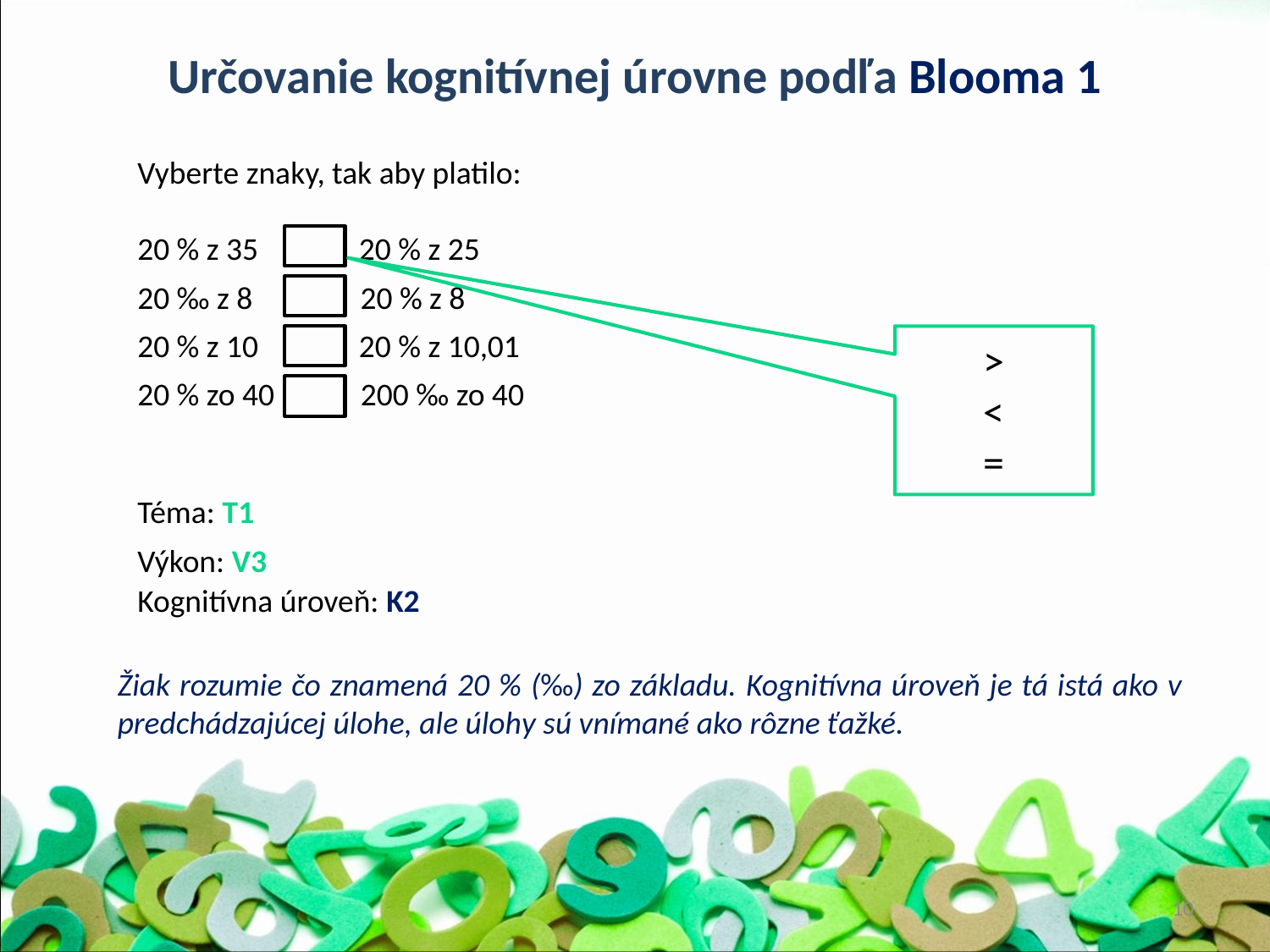

Určovanie kognitívnej úrovne podľa Blooma 1
Vyberte znaky, tak aby platilo:

20 % z 35              20 % z 25
20 ‰ z 8               20 % z 8
20 % z 10              20 % z 10,01
20 % zo 40            200 ‰ zo 40

>
<
=

Téma: T1
Výkon: V3
Kognitívna úroveň: K2
Žiak rozumie čo znamená 20 % (‰) zo základu. Kognitívna úroveň je tá istá ako v predchádzajúcej úlohe, ale úlohy sú vnímané ako rôzne ťažké.

10